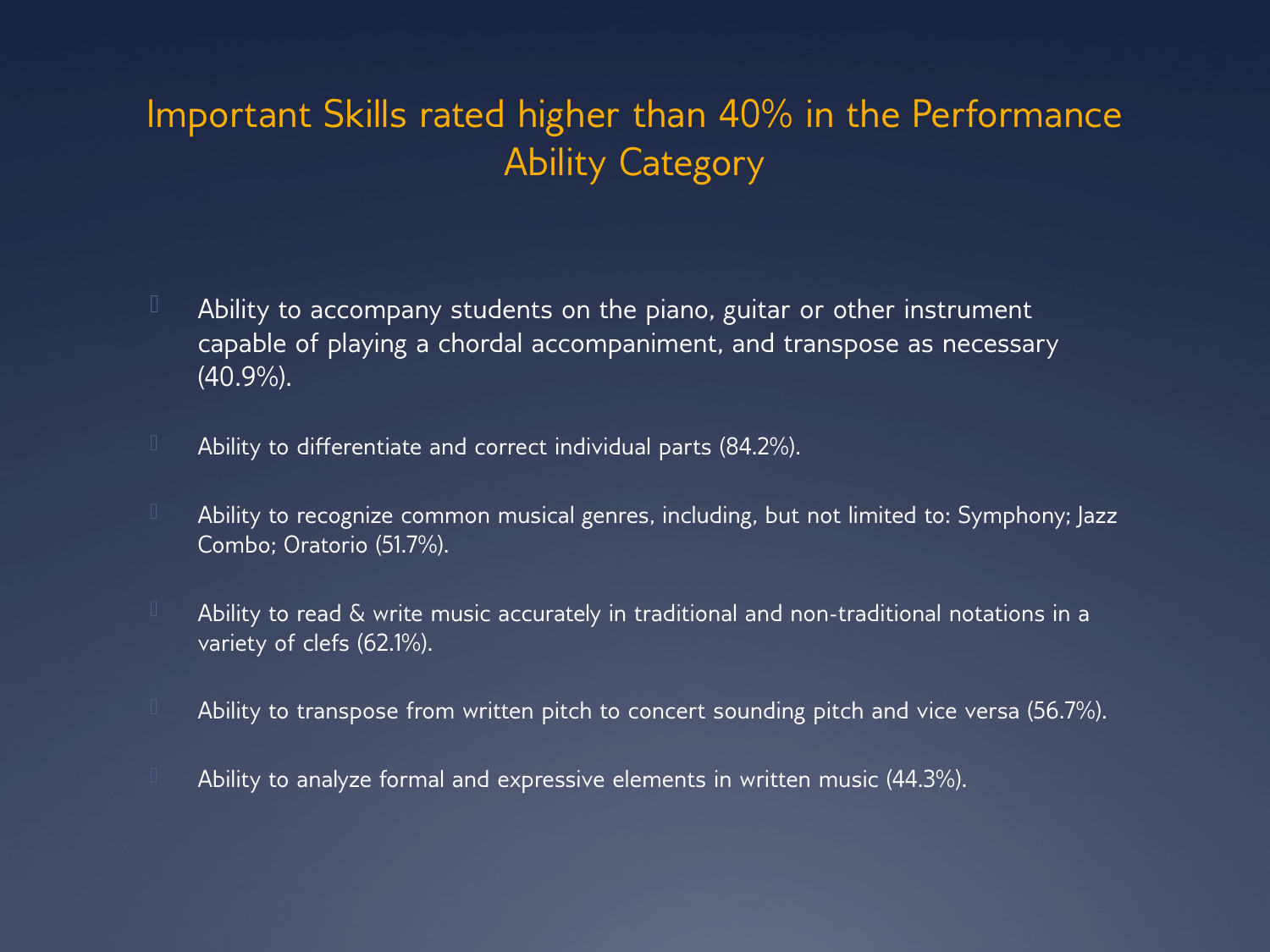

# Important Skills rated higher than 40% in the Performance Ability Category
Ability to accompany students on the piano, guitar or other instrument capable of playing a chordal accompaniment, and transpose as necessary (40.9%).
Ability to differentiate and correct individual parts (84.2%).
Ability to recognize common musical genres, including, but not limited to: Symphony; Jazz Combo; Oratorio (51.7%).
Ability to read & write music accurately in traditional and non-traditional notations in a variety of clefs (62.1%).
Ability to transpose from written pitch to concert sounding pitch and vice versa (56.7%).
Ability to analyze formal and expressive elements in written music (44.3%).